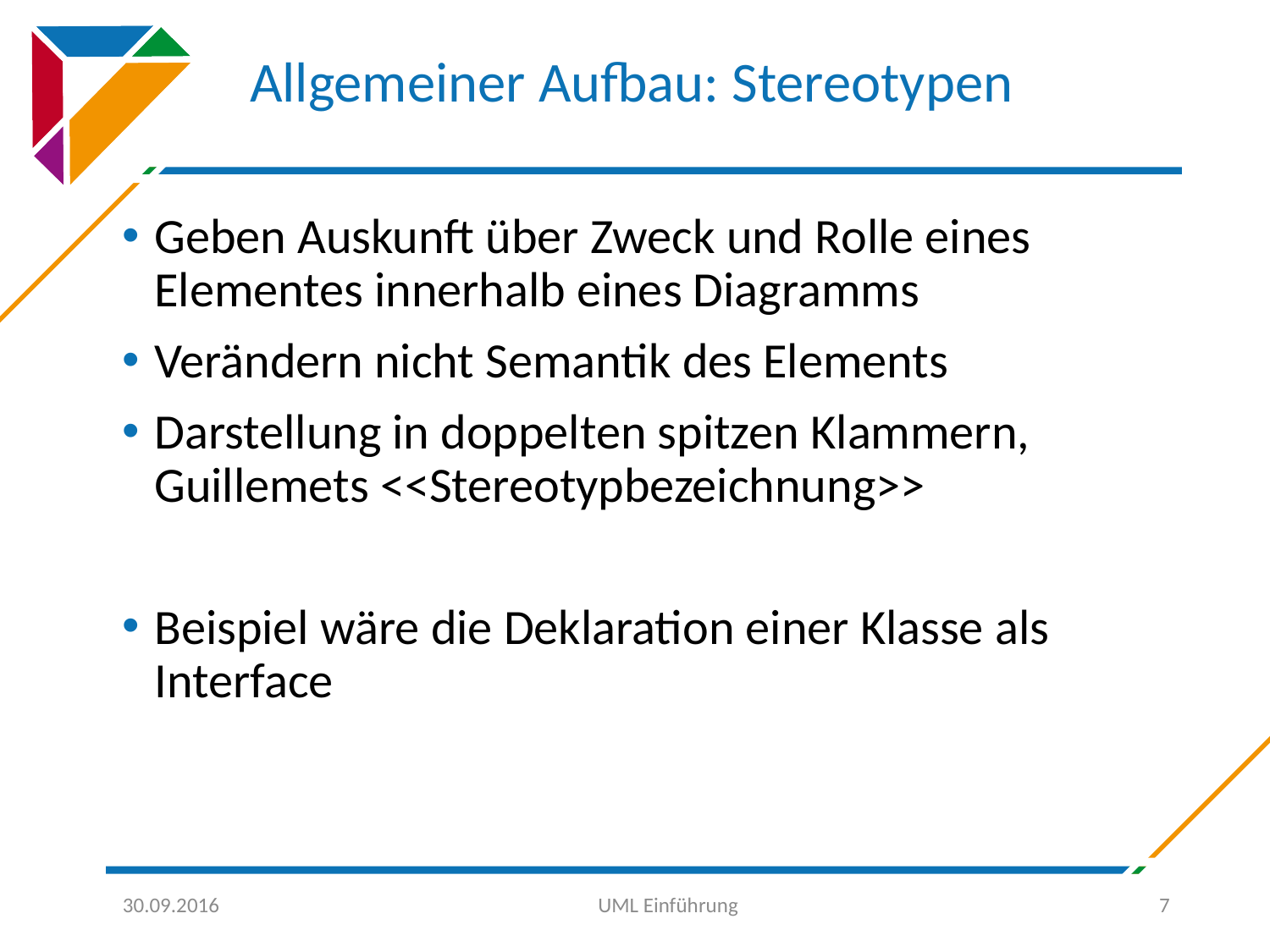

# Allgemeiner Aufbau: Stereotypen
Geben Auskunft über Zweck und Rolle eines Elementes innerhalb eines Diagramms
Verändern nicht Semantik des Elements
Darstellung in doppelten spitzen Klammern, Guillemets <<Stereotypbezeichnung>>

Beispiel wäre die Deklaration einer Klasse als Interface
30.09.2016
UML Einführung
7